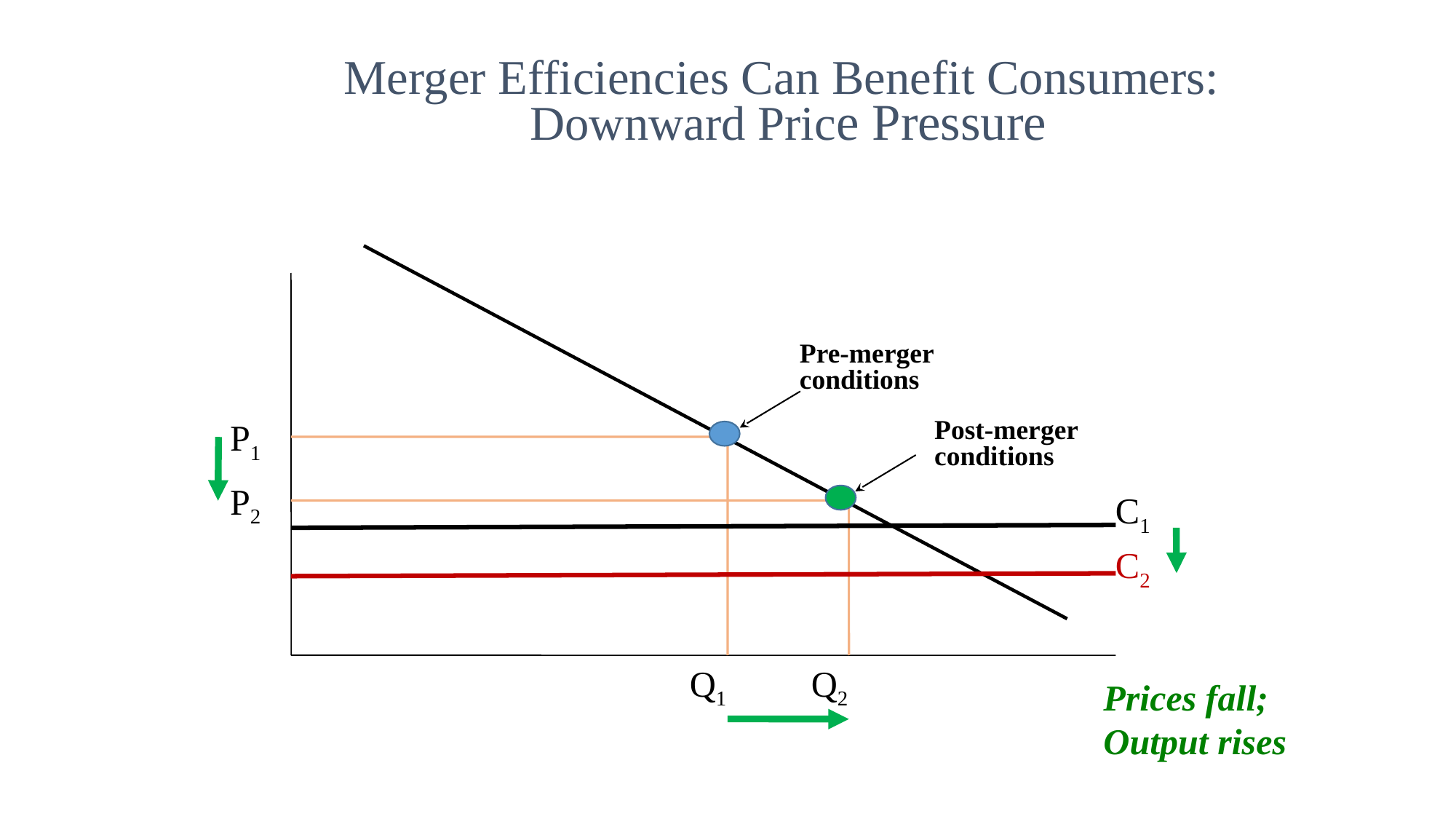

Merger Efficiencies Can Benefit Consumers:
Downward Price Pressure
#

Pre-merger
conditions
P1
Post-merger
conditions

P2
C1

C2

Q1
Q2
Prices fall;
Output rises
84